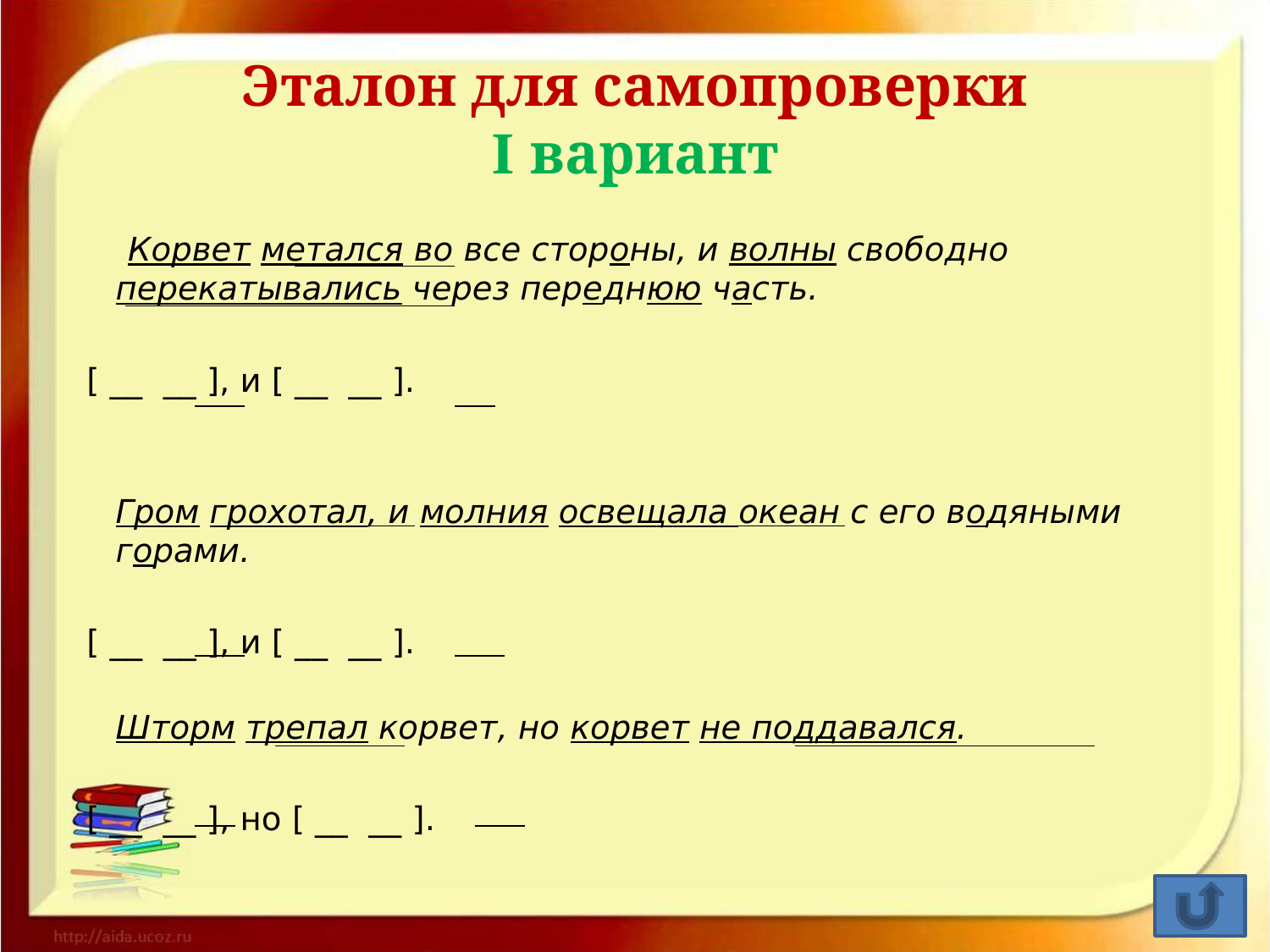

# Эталон для самопроверки I вариант
     Корвет метался во все стороны, и волны свободно перекатывались через переднюю часть.

 [ __  __ ], и [ __  __ ].

Гром грохотал, и молния освещала океан с его водяными горами.

 [ __  __ ], и [ __  __ ].
 
Шторм трепал корвет, но корвет не поддавался.

 [ __  __ ], но [ __  __ ].